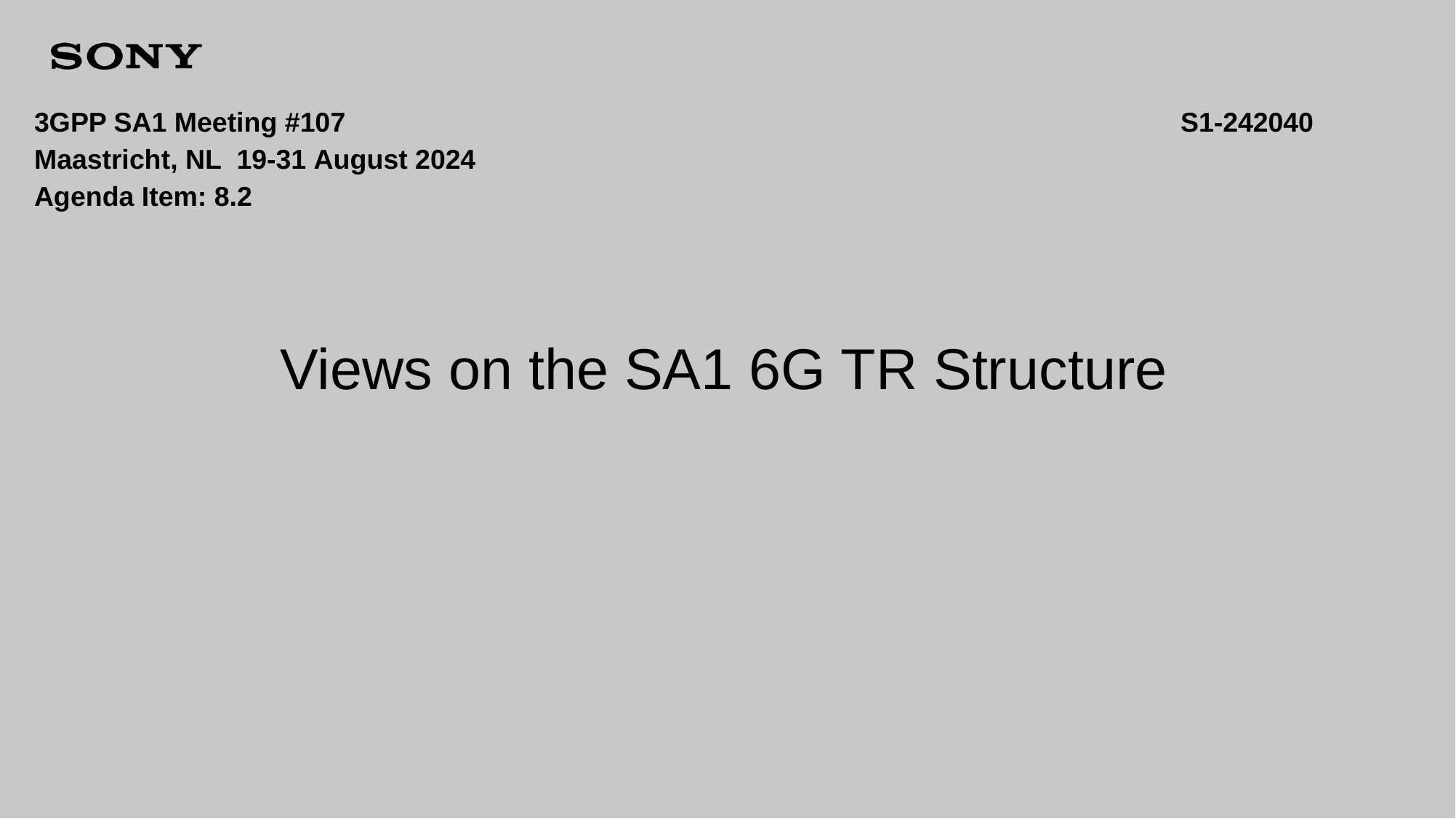

3GPP SA1 Meeting #107
Maastricht, NL  19-31 August 2024
Agenda Item: 8.2

S1-242040
Views on the SA1 6G TR Structure